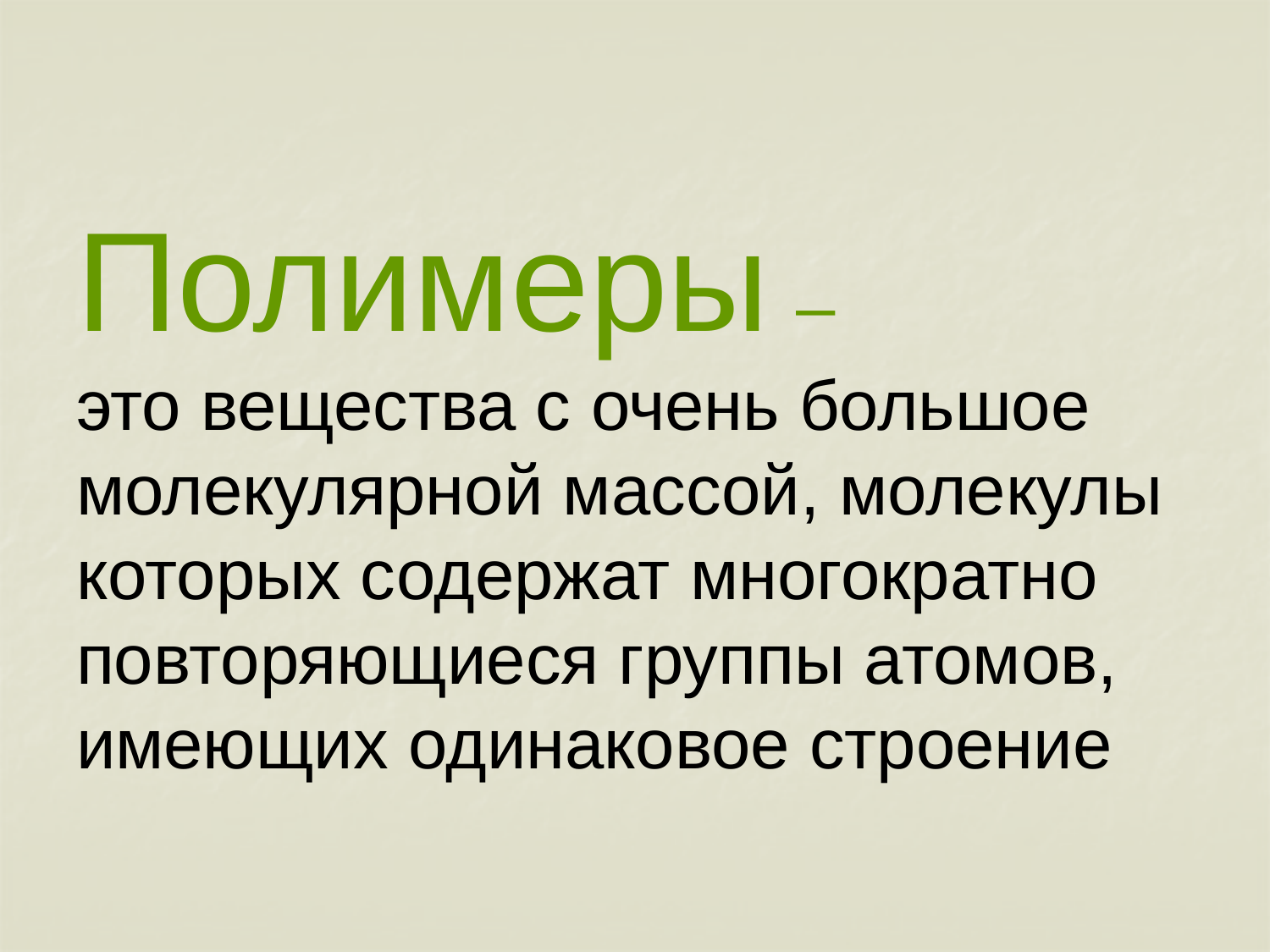

# Полимеры – это вещества с очень большое молекулярной массой, молекулы которых содержат многократно повторяющиеся группы атомов, имеющих одинаковое строение